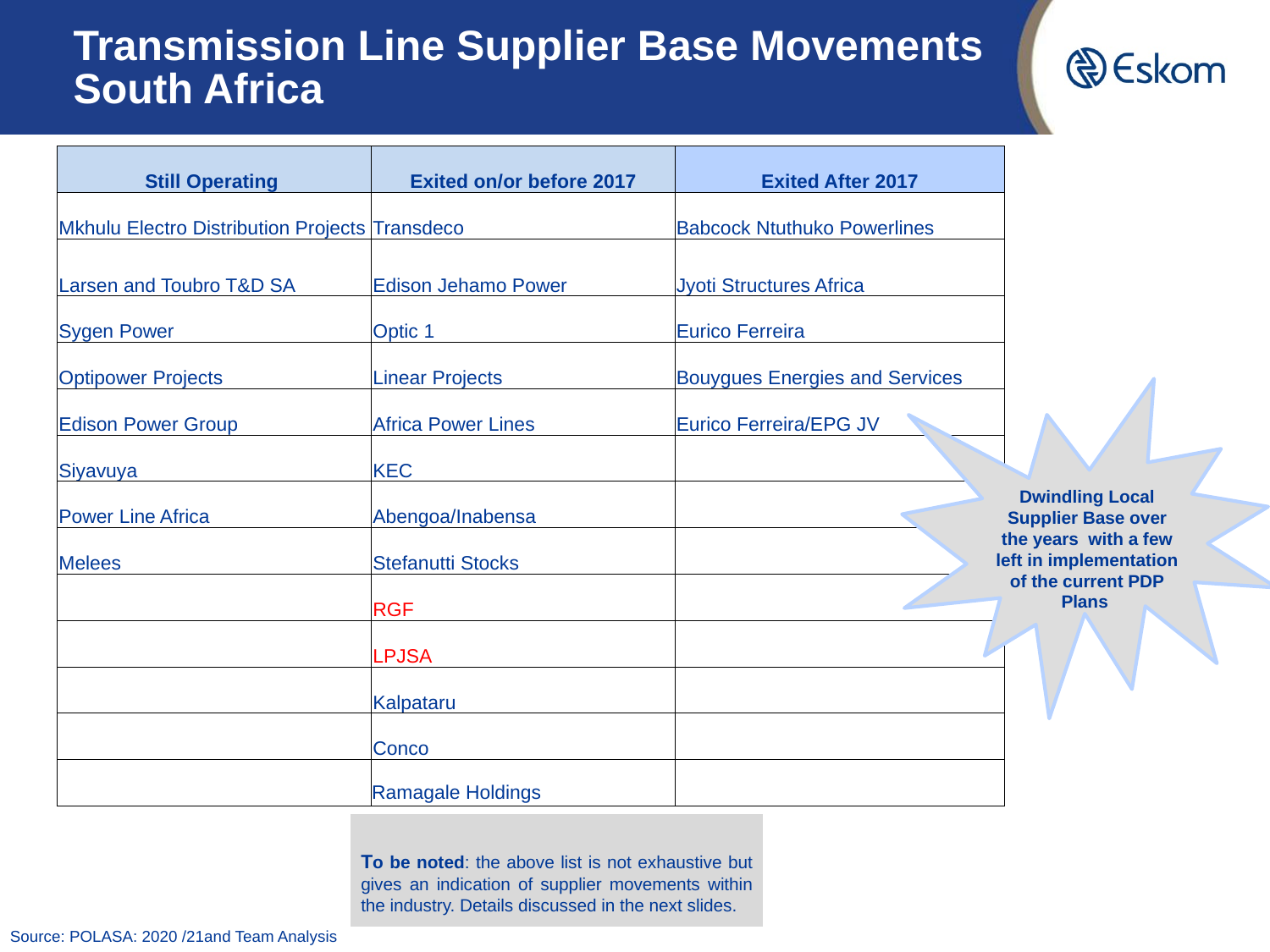

# Transmission Line Supplier Base Movements South Africa
| Still Operating | Exited on/or before 2017 | Exited After 2017 |
| --- | --- | --- |
| Mkhulu Electro Distribution Projects | Transdeco | Babcock Ntuthuko Powerlines |
| Larsen and Toubro T&D SA | Edison Jehamo Power | Jyoti Structures Africa |
| Sygen Power | Optic 1 | Eurico Ferreira |
| Optipower Projects | Linear Projects | Bouygues Energies and Services |
| Edison Power Group | Africa Power Lines | Eurico Ferreira/EPG JV |
| Siyavuya | KEC |  |
| Power Line Africa | Abengoa/Inabensa |  |
| Melees | Stefanutti Stocks |  |
|  | RGF |  |
|  | LPJSA |  |
|  | Kalpataru |  |
|  | Conco |  |
|  |  |  |

Dwindling Local Supplier Base over the years  with a few left in implementation of the current PDP Plans

  Ramagale Holdings

To be noted: the above list is not exhaustive but gives an indication of supplier movements within the industry. Details discussed in the next slides.

Source: POLASA: 2020 /21and Team Analysis